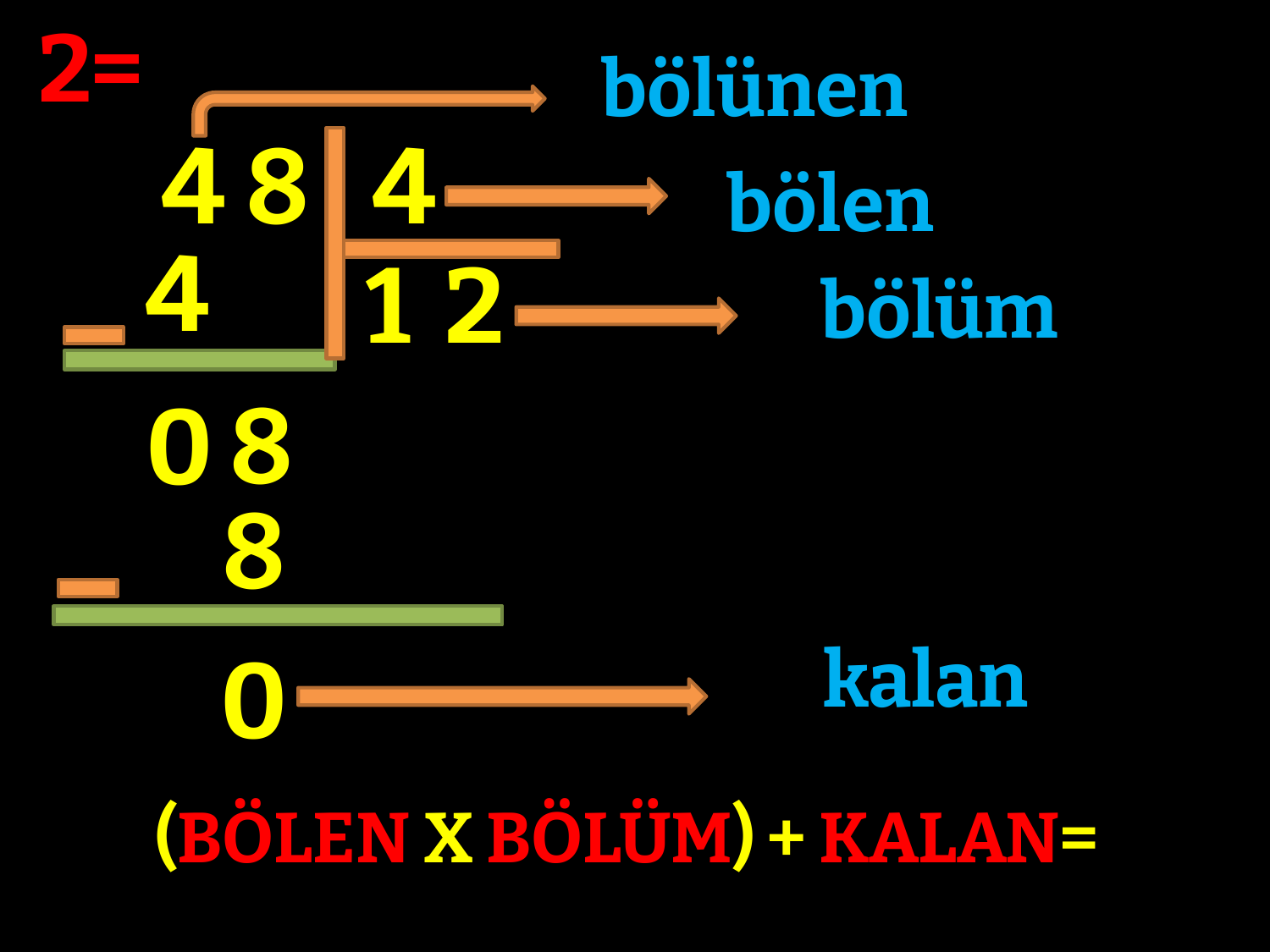

2=
bölünen

8
4
4
bölen

4
1
2
bölüm
#

8
0
8

kalan
0

(BÖLEN X BÖLÜM) + KALAN=